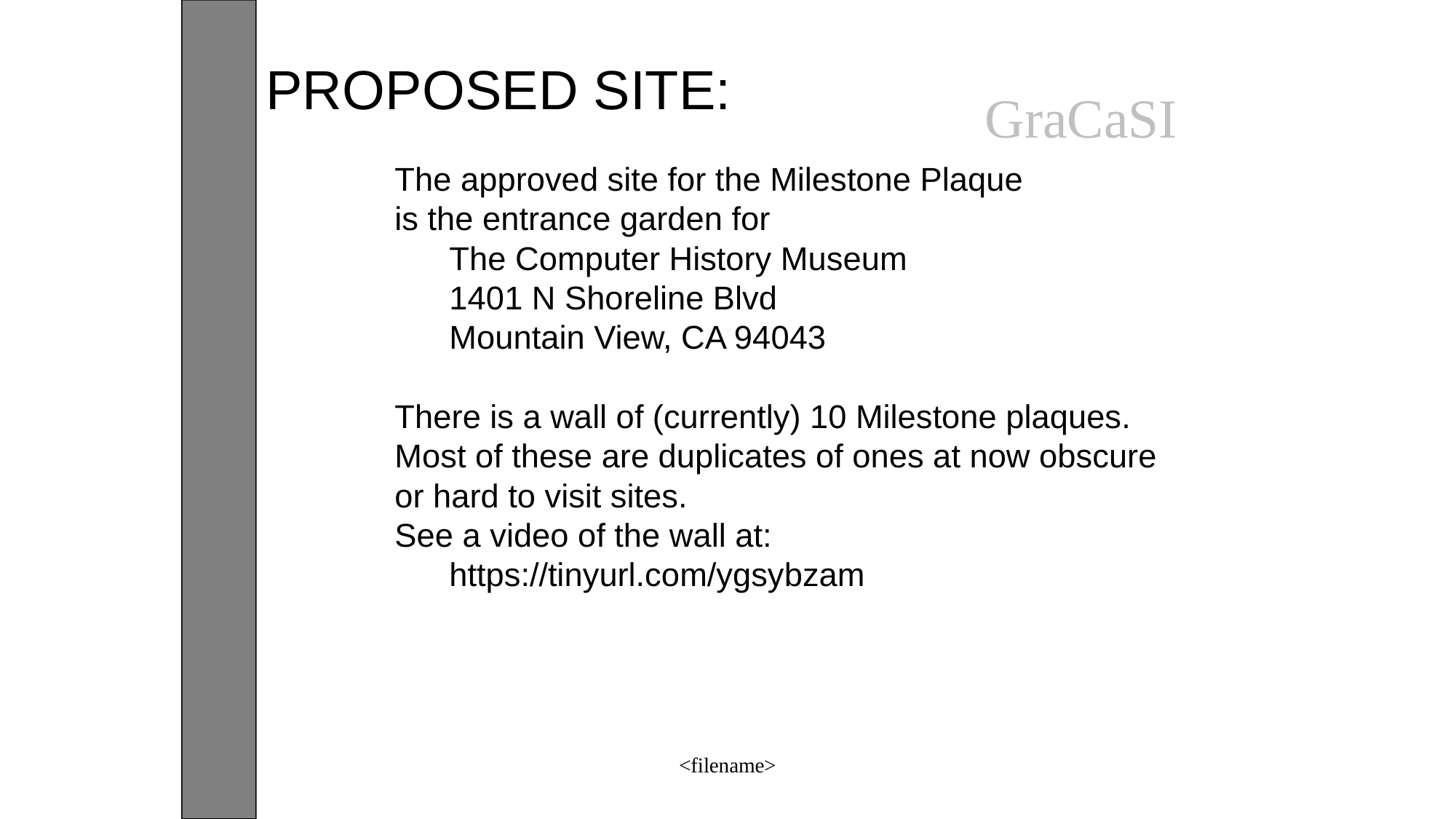

PROPOSED SITE:
GraCaSI

The approved site for the Milestone Plaque
is the entrance garden for
	The Computer History Museum
	1401 N Shoreline Blvd
	Mountain View, CA 94043

There is a wall of (currently) 10 Milestone plaques.
Most of these are duplicates of ones at now obscure
or hard to visit sites.
See a video of the wall at:
	https://tinyurl.com/ygsybzam
<filename>